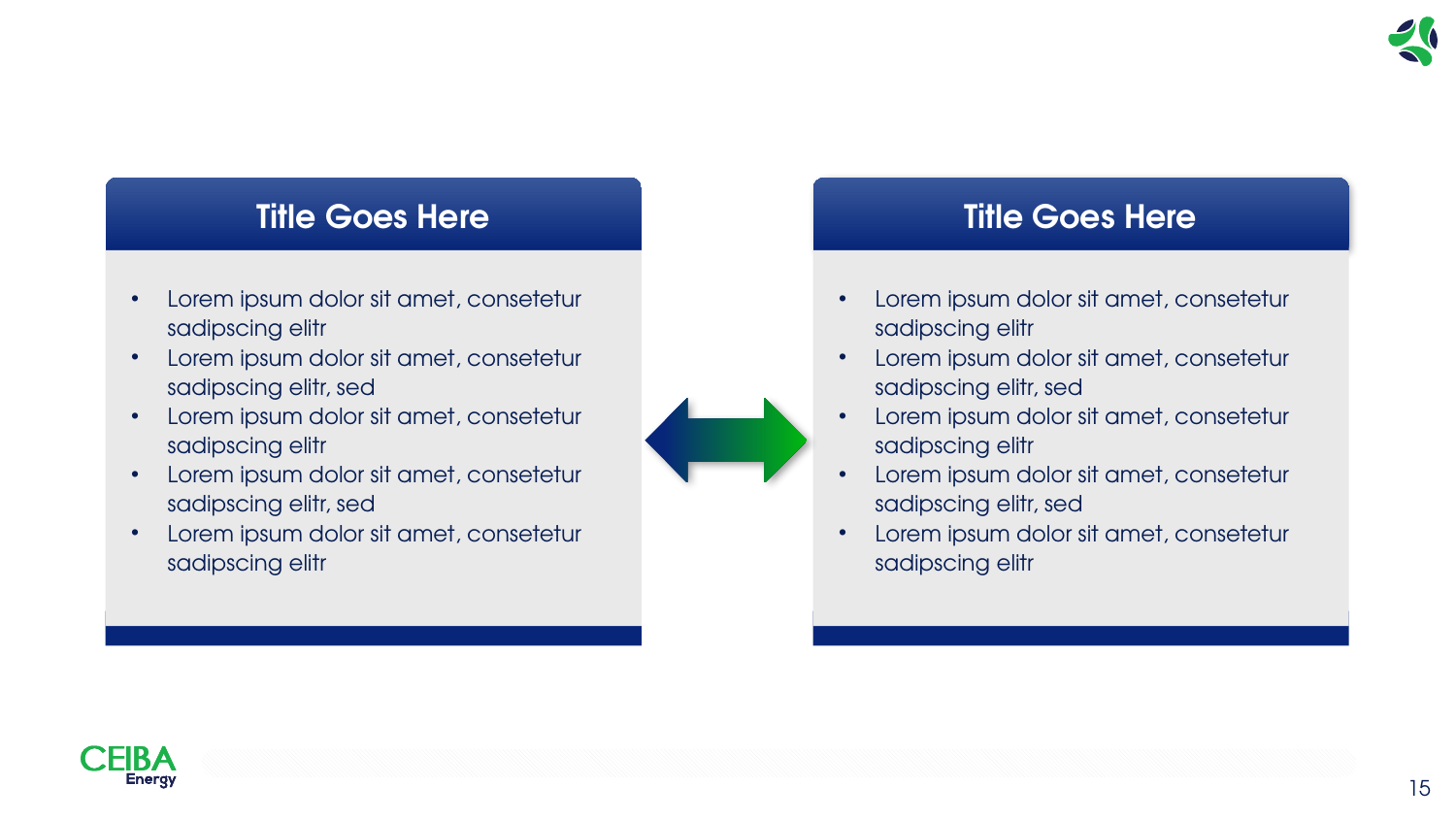

#
Title Goes Here
Title Goes Here

Lorem ipsum dolor sit amet, consetetur sadipscing elitr
Lorem ipsum dolor sit amet, consetetur sadipscing elitr, sed
Lorem ipsum dolor sit amet, consetetur sadipscing elitr
Lorem ipsum dolor sit amet, consetetur sadipscing elitr, sed
Lorem ipsum dolor sit amet, consetetur sadipscing elitr

Lorem ipsum dolor sit amet, consetetur sadipscing elitr
Lorem ipsum dolor sit amet, consetetur sadipscing elitr, sed
Lorem ipsum dolor sit amet, consetetur sadipscing elitr
Lorem ipsum dolor sit amet, consetetur sadipscing elitr, sed
Lorem ipsum dolor sit amet, consetetur sadipscing elitr